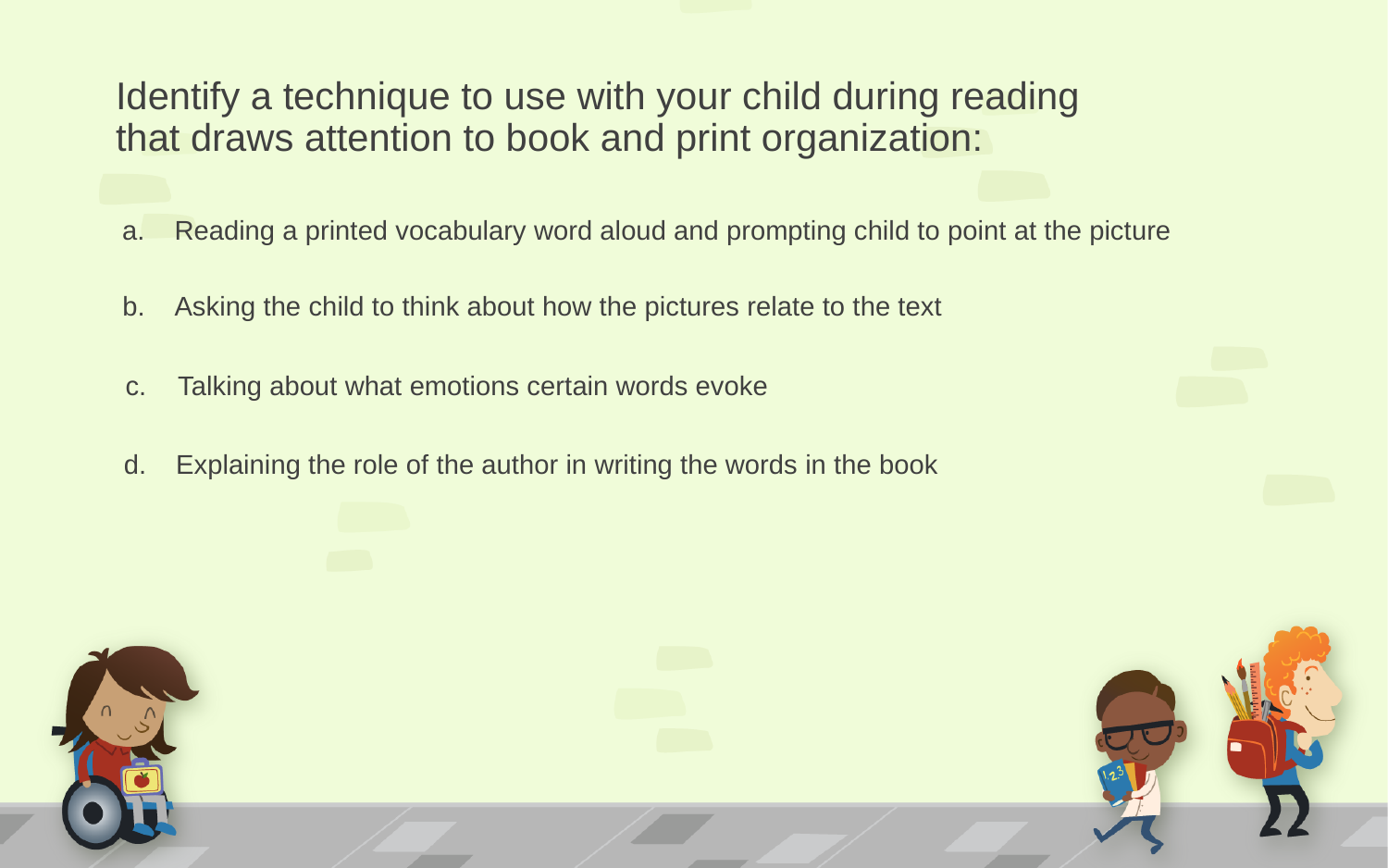

Identify a technique to use with your child during reading that draws attention to book and print organization:
Reading a printed vocabulary word aloud and prompting child to point at the picture
Asking the child to think about how the pictures relate to the text

Talking about what emotions certain words evoke

Explaining the role of the author in writing the words in the book